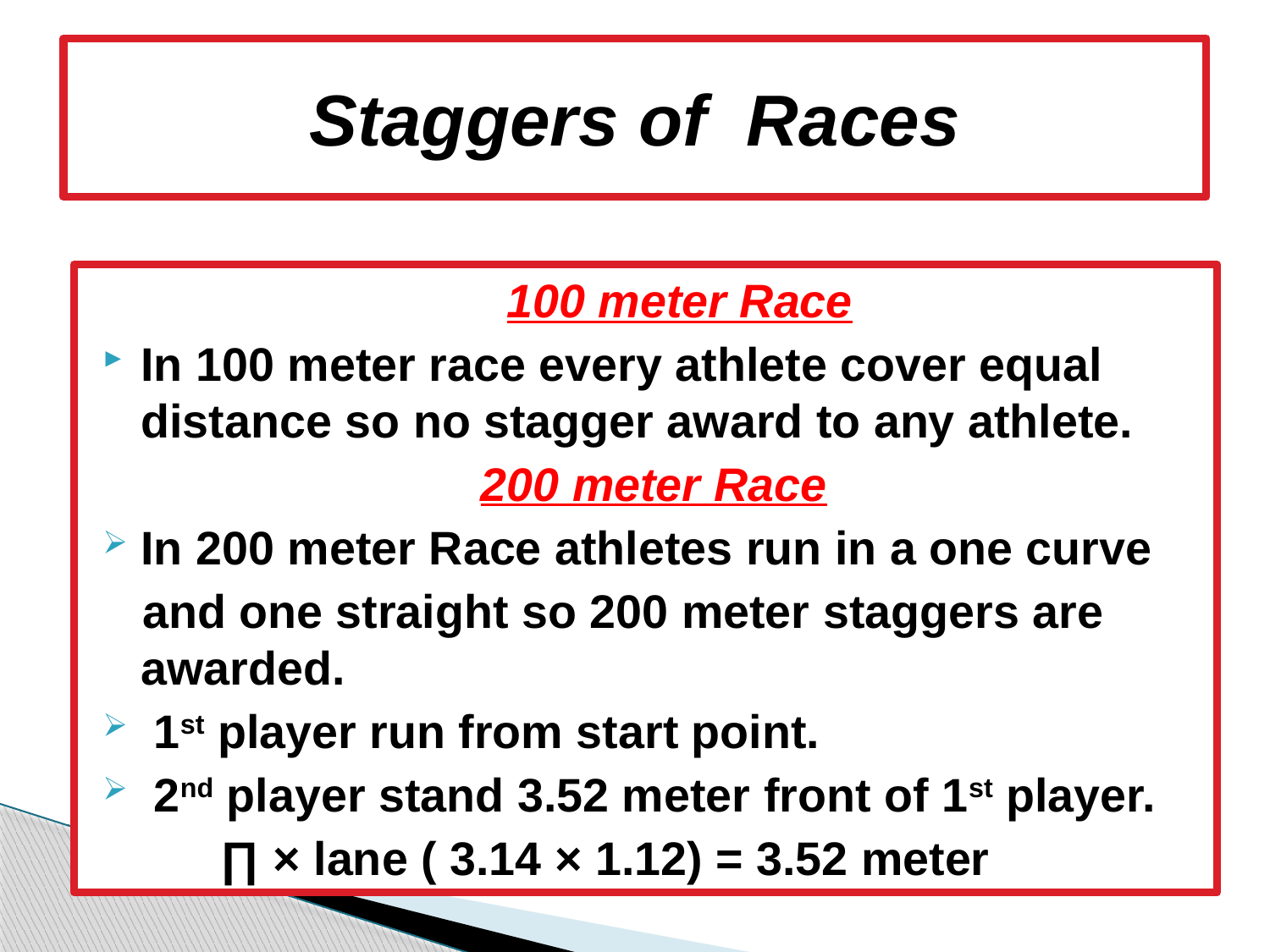

# Staggers of  Races
    100 meter Race
In 100 meter race every athlete cover equal distance so no stagger award to any athlete.
200 meter Race
In 200 meter Race athletes run in a one curve
   and one straight so 200 meter staggers are awarded.
 1st player run from start point.
 2nd player stand 3.52 meter front of 1st player.
         ∏ × lane ( 3.14 × 1.12) = 3.52 meter